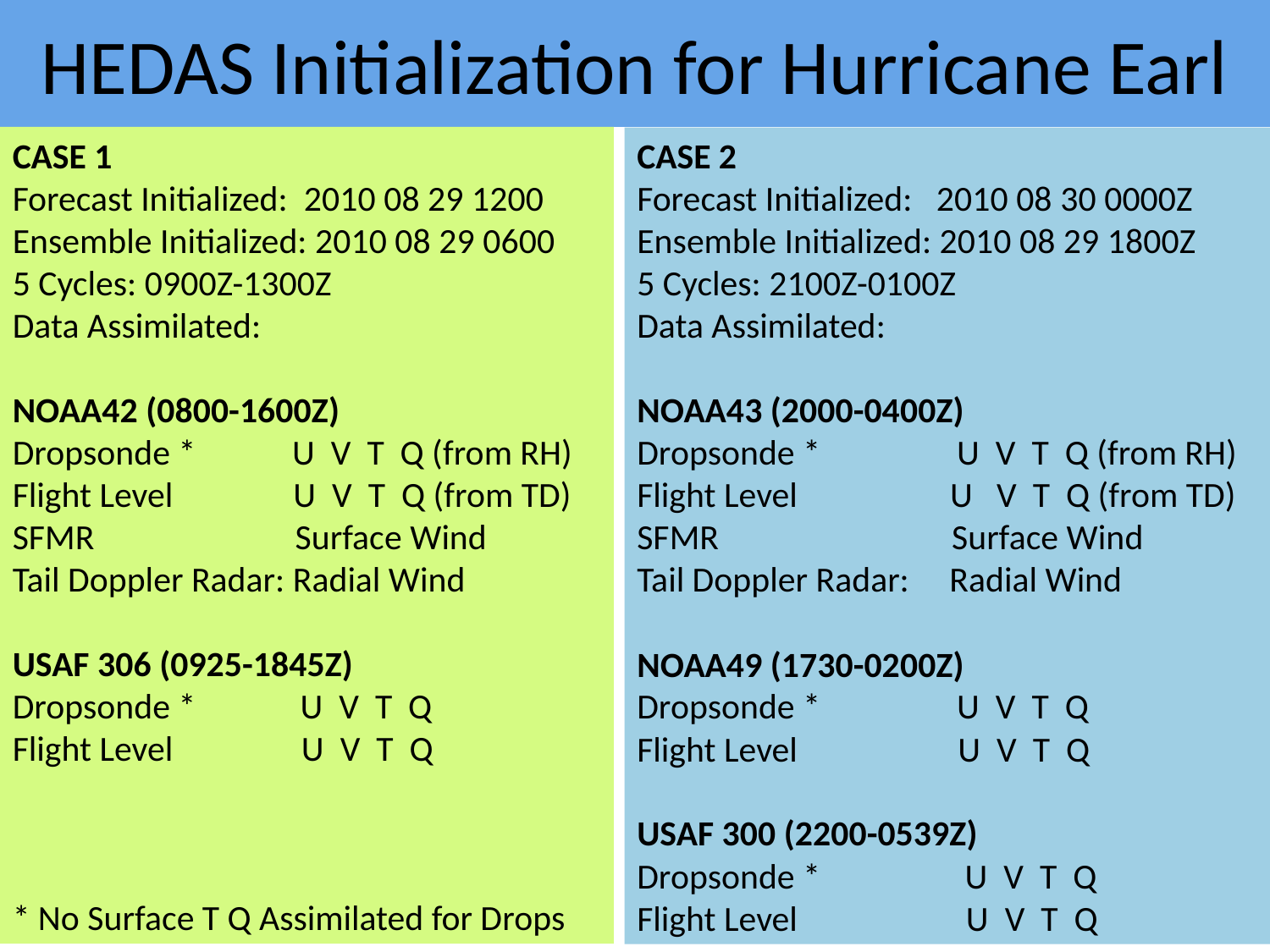

# HEDAS Initialization for Hurricane Earl
CASE 1
Forecast Initialized:  2010 08 29 1200
Ensemble Initialized: 2010 08 29 0600
5 Cycles: 0900Z-1300Z
Data Assimilated:

NOAA42 (0800-1600Z)
Dropsonde *            U  V  T  Q (from RH)
Flight Level               U  V  T  Q (from TD)
SFMR                         Surface Wind
Tail Doppler Radar: Radial Wind

USAF 306 (0925-1845Z)
Dropsonde *             U  V  T  Q
Flight Level                U  V  T  Q

* No Surface T Q Assimilated for Drops
CASE 2
Forecast Initialized:   2010 08 30 0000Z
Ensemble Initialized: 2010 08 29 1800Z
5 Cycles: 2100Z-0100Z
Data Assimilated:

NOAA43 (2000-0400Z)
Dropsonde *                 U  V  T  Q (from RH)
Flight Level                   U   V  T  Q (from TD)
SFMR                             Surface Wind
Tail Doppler Radar:     Radial Wind

NOAA49 (1730-0200Z)
Dropsonde *                 U  V  T  Q
Flight Level                    U  V  T  Q

USAF 300 (2200-0539Z)
Dropsonde *                  U  V  T  Q
Flight Level                     U  V  T  Q